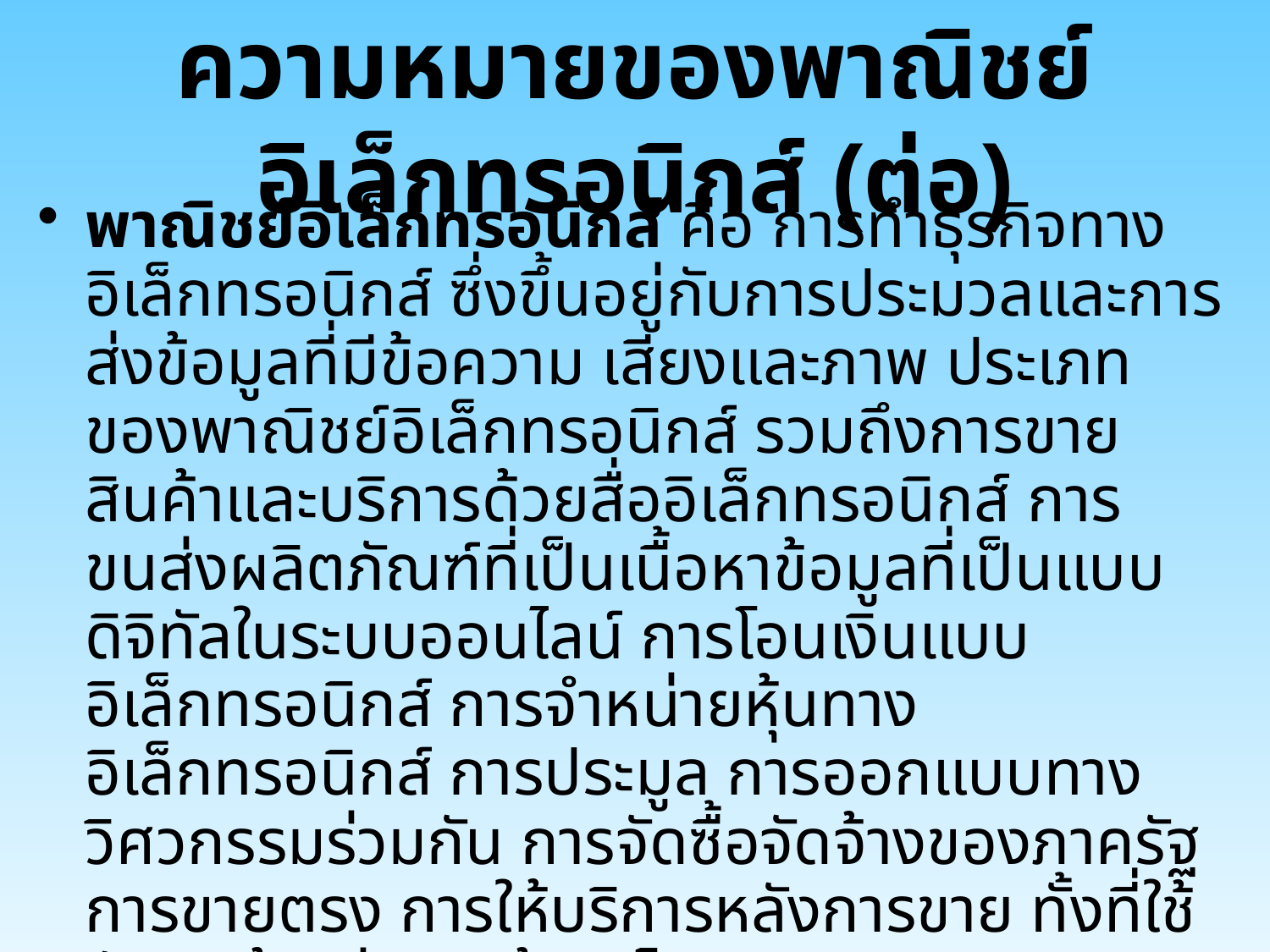

# ความหมายของพาณิชย์อิเล็กทรอนิกส์ (ต่อ)
พาณิชย์อิเล็กทรอนิกส์ คือ การทำธุรกิจทางอิเล็กทรอนิกส์ ซึ่งขึ้นอยู่กับการประมวลและการส่งข้อมูลที่มีข้อความ เสียงและภาพ ประเภทของพาณิชย์อิเล็กทรอนิกส์ รวมถึงการขายสินค้าและบริการด้วยสื่ออิเล็กทรอนิกส์ การขนส่งผลิตภัณฑ์ที่เป็นเนื้อหาข้อมูลที่เป็นแบบดิจิทัลในระบบออนไลน์ การโอนเงินแบบอิเล็กทรอนิกส์ การจำหน่ายหุ้นทางอิเล็กทรอนิกส์ การประมูล การออกแบบทางวิศวกรรมร่วมกัน การจัดซื้อจัดจ้างของภาครัฐ การขายตรง การให้บริการหลังการขาย ทั้งที่ใช้กับสินค้า เช่น สินค้าบริโภค อุปกรณ์ทางการแพทย์ และบริการ เช่น บริการขายข้อมูล บริการด้านการเงิน บริการด้านกฎหมาย รวมทั้งกิจการทั่วไป เช่น สาธารณสุข การศึกษา (European Union, 1997)